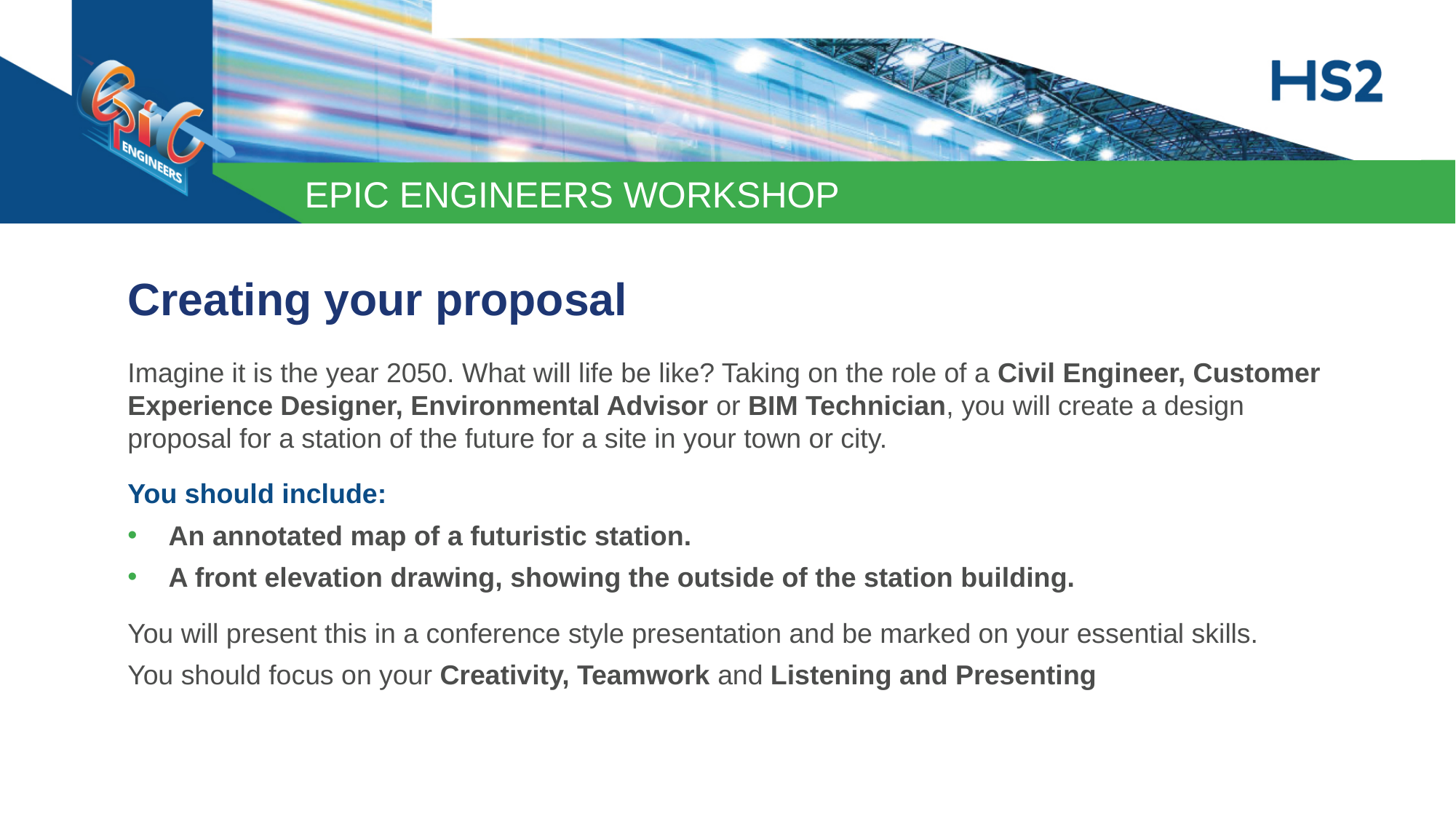

Creating your proposal
Imagine it is the year 2050. What will life be like? Taking on the role of a Civil Engineer, Customer Experience Designer, Environmental Advisor or BIM Technician, you will create a design proposal for a station of the future for a site in your town or city.
You should include:
An annotated map of a futuristic station.
A front elevation drawing, showing the outside of the station building.
You will present this in a conference style presentation and be marked on your essential skills.
You should focus on your Creativity, Teamwork and Listening and Presenting